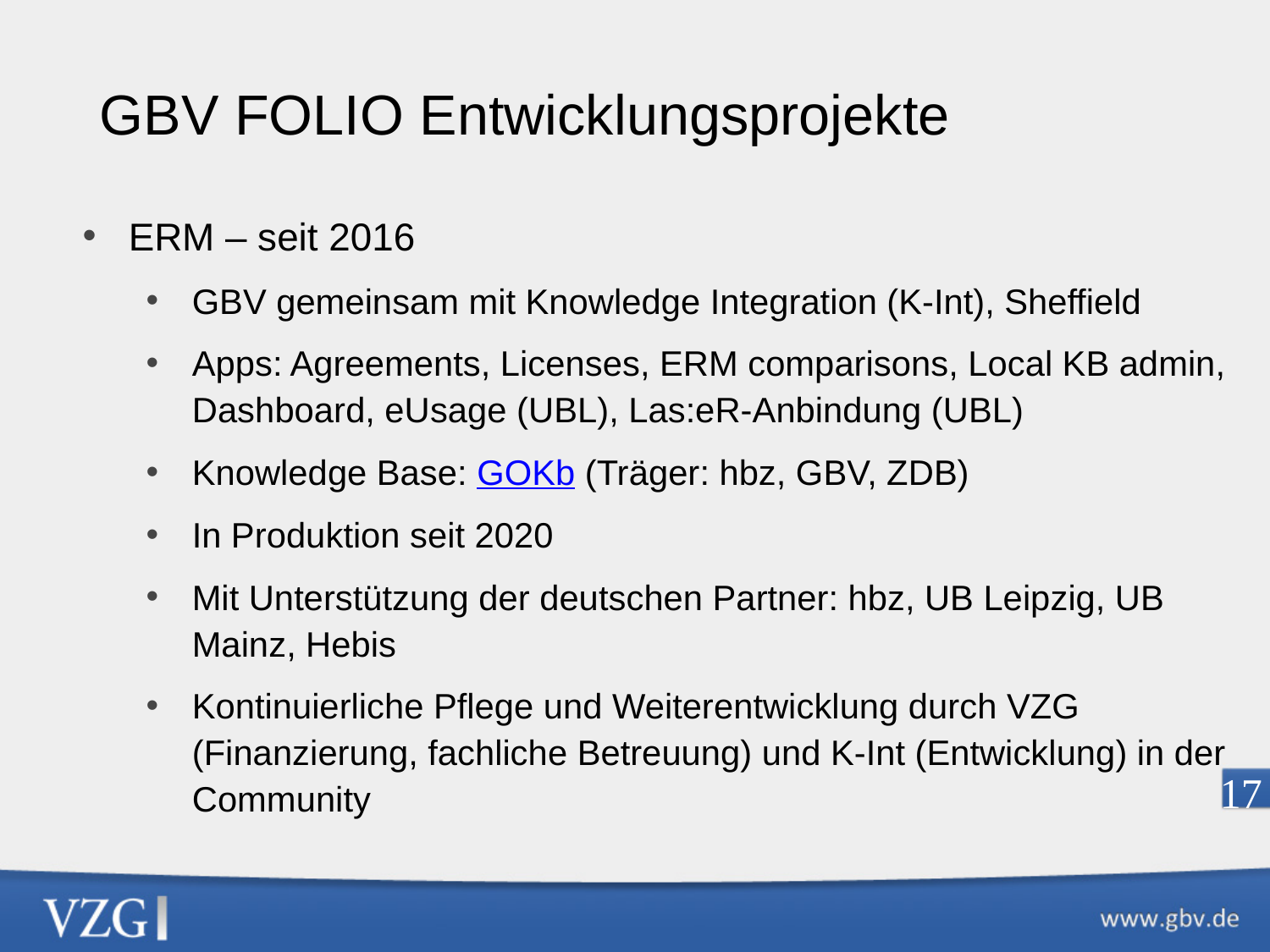

GBV FOLIO Entwicklungsprojekte

ERM – seit 2016
GBV gemeinsam mit Knowledge Integration (K-Int), Sheffield
Apps: Agreements, Licenses, ERM comparisons, Local KB admin, Dashboard, eUsage (UBL), Las:eR-Anbindung (UBL)
Knowledge Base: GOKb (Träger: hbz, GBV, ZDB)
In Produktion seit 2020
Mit Unterstützung der deutschen Partner: hbz, UB Leipzig, UB Mainz, Hebis
Kontinuierliche Pflege und Weiterentwicklung durch VZG (Finanzierung, fachliche Betreuung) und K-Int (Entwicklung) in der Community

17